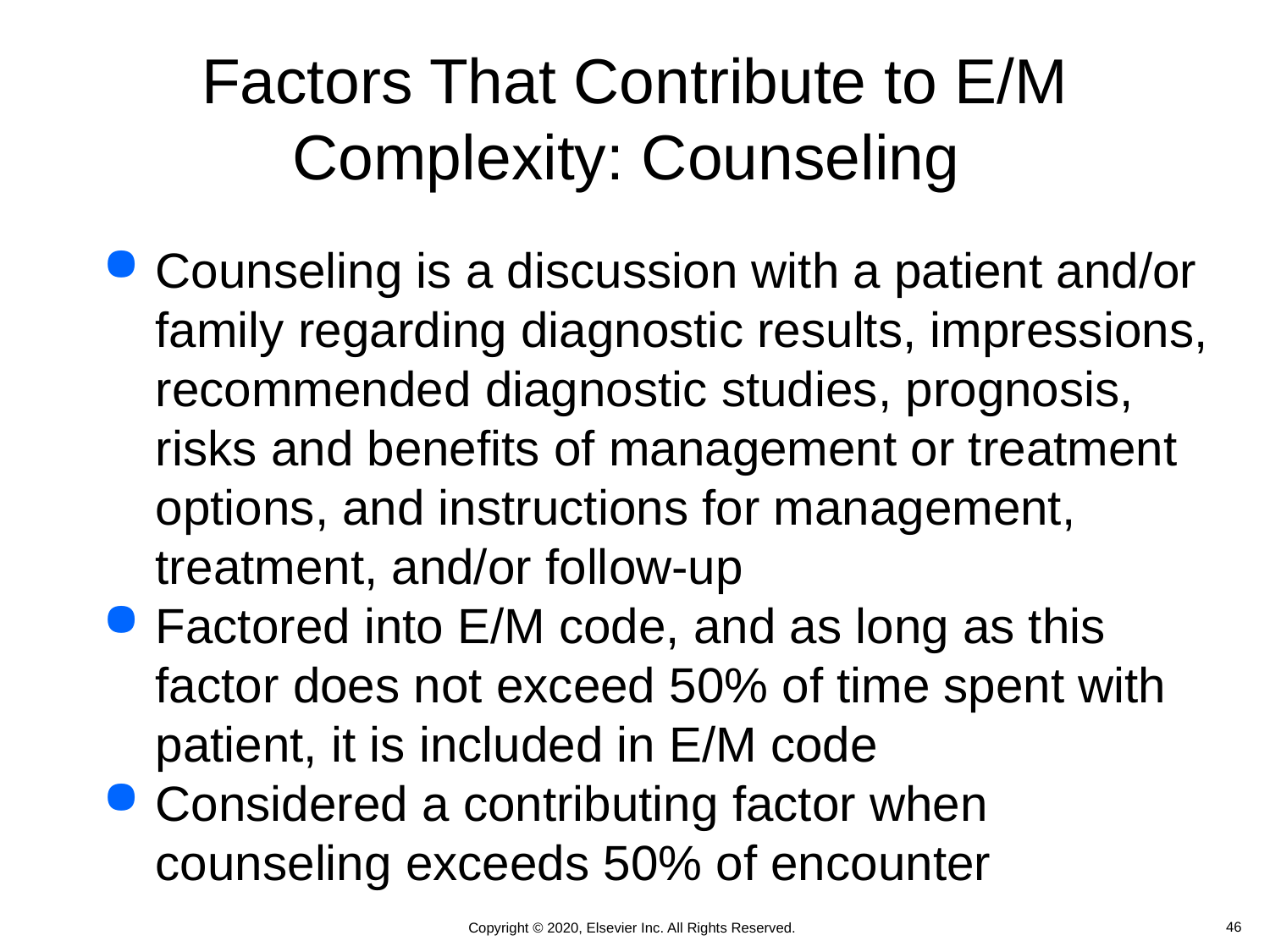

# Factors That Contribute to E/M Complexity: Counseling
Counseling is a discussion with a patient and/or family regarding diagnostic results, impressions, recommended diagnostic studies, prognosis, risks and benefits of management or treatment options, and instructions for management, treatment, and/or follow-up
Factored into E/M code, and as long as this factor does not exceed 50% of time spent with patient, it is included in E/M code
Considered a contributing factor when counseling exceeds 50% of encounter
 46